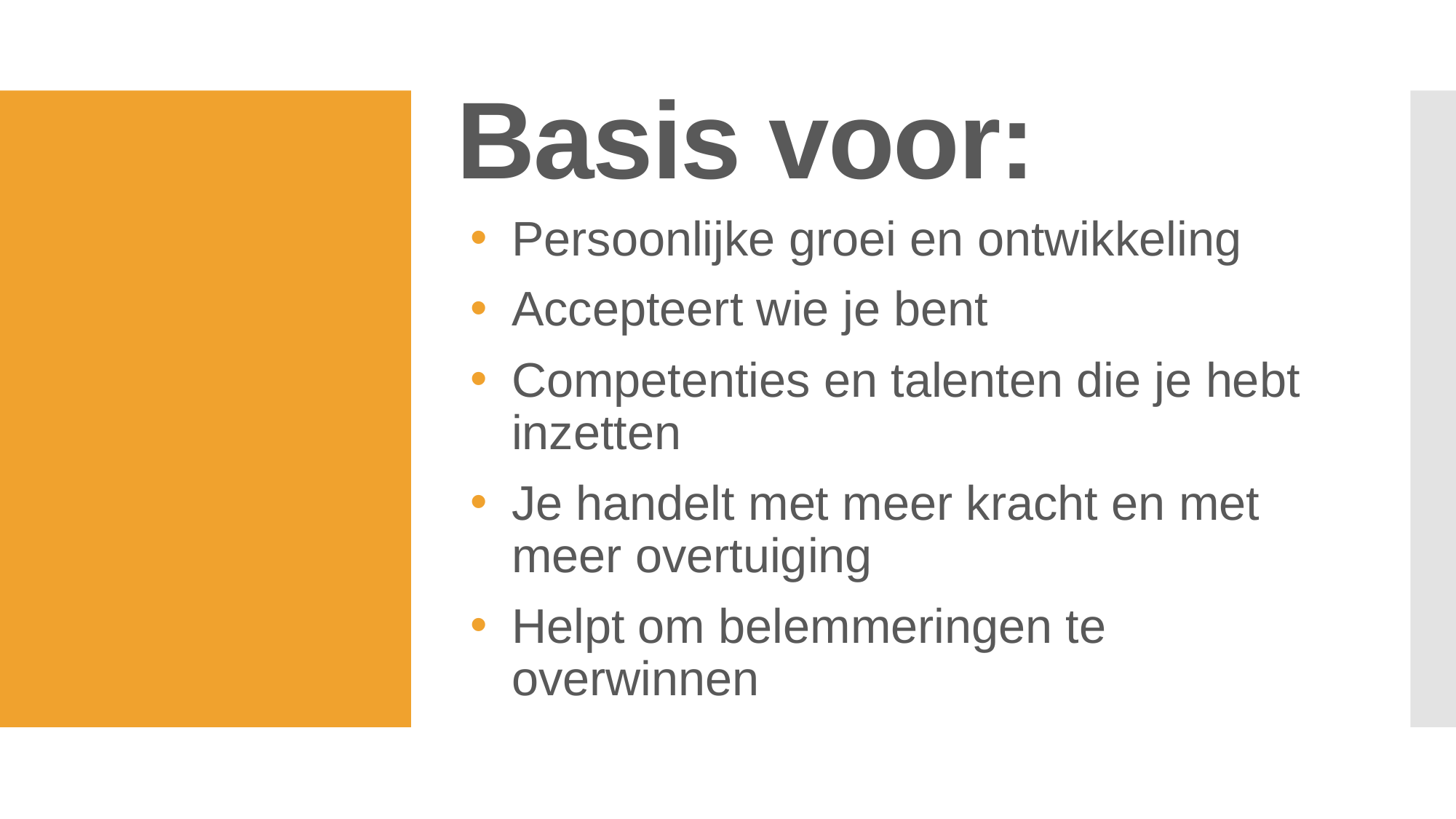

# Basis voor:
Persoonlijke groei en ontwikkeling
Accepteert wie je bent
Competenties en talenten die je hebt inzetten
Je handelt met meer kracht en met meer overtuiging
Helpt om belemmeringen te overwinnen